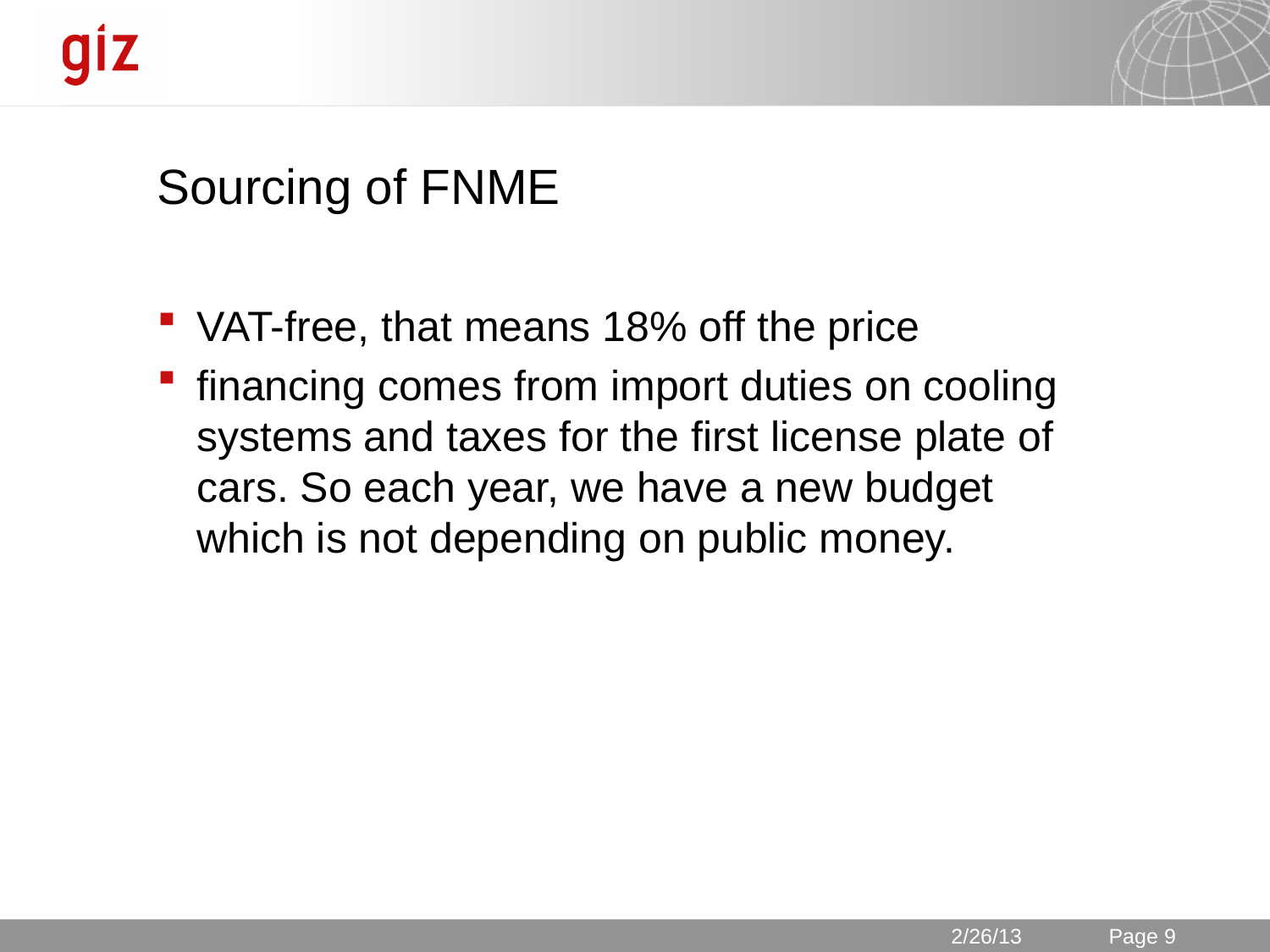

# Sourcing of FNME
VAT-free, that means 18% off the price
financing comes from import duties on cooling systems and taxes for the first license plate of cars. So each year, we have a new budget which is not depending on public money.

2/26/13